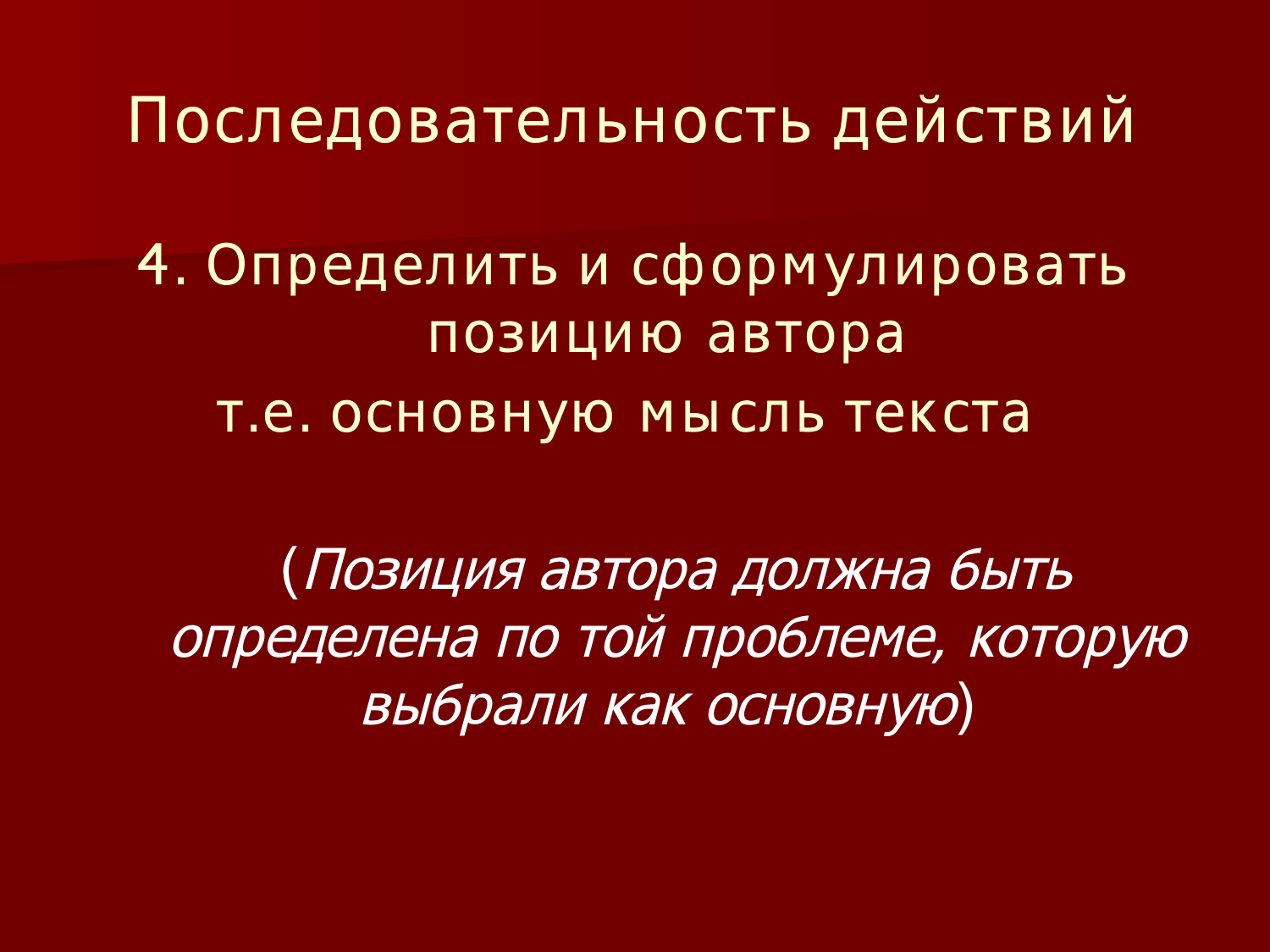

# Последовательность действий
4. Определить и сформулировать позицию автора
т.е. основную мысль текста

     (Позиция автора должна быть определена по той проблеме, которую выбрали как основную)